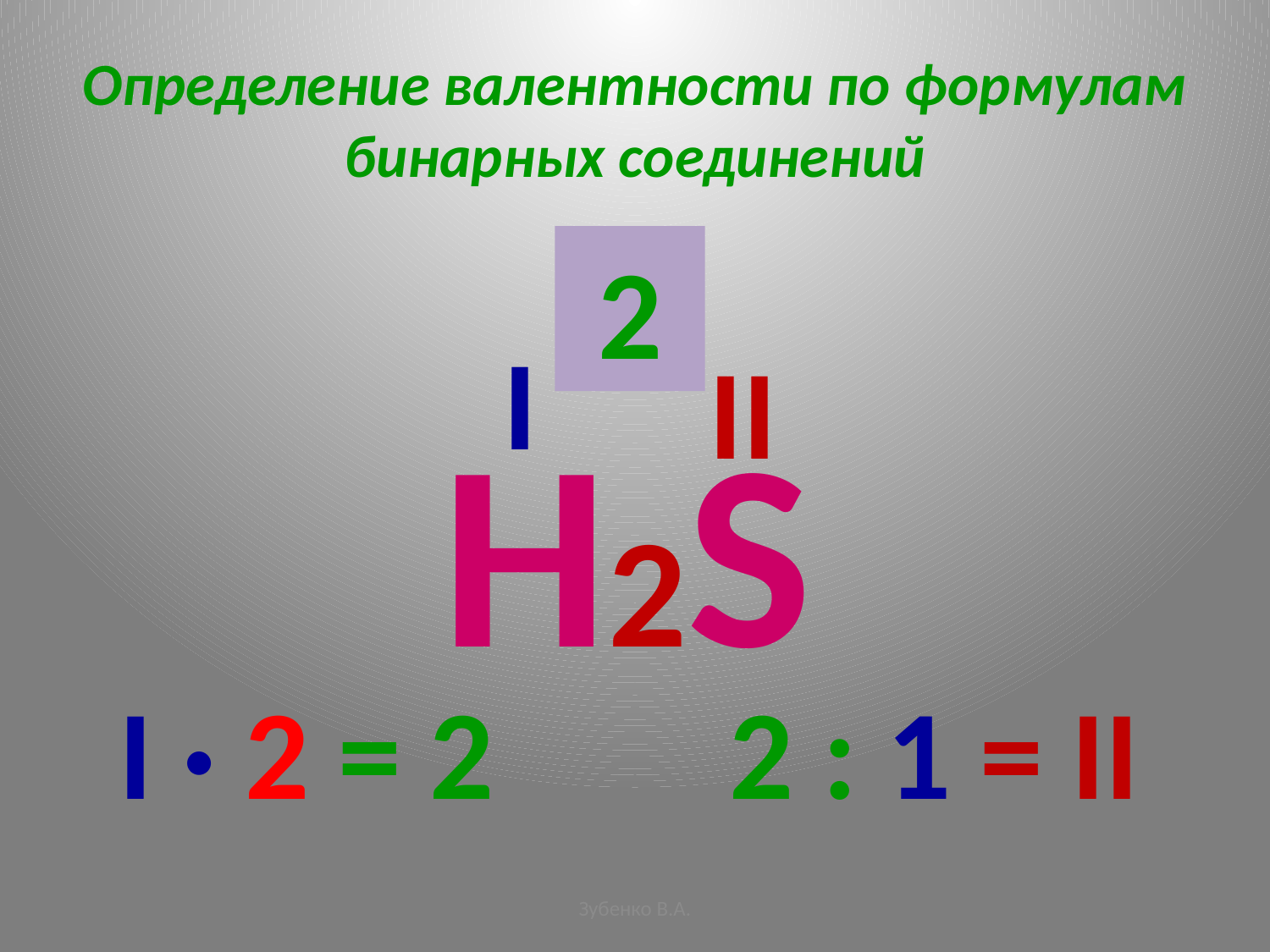

# Определение валентности по формулам бинарных соединений

2
I
II
H2S
I · 2 = 2
2 : 1 = II
Зубенко В.А.